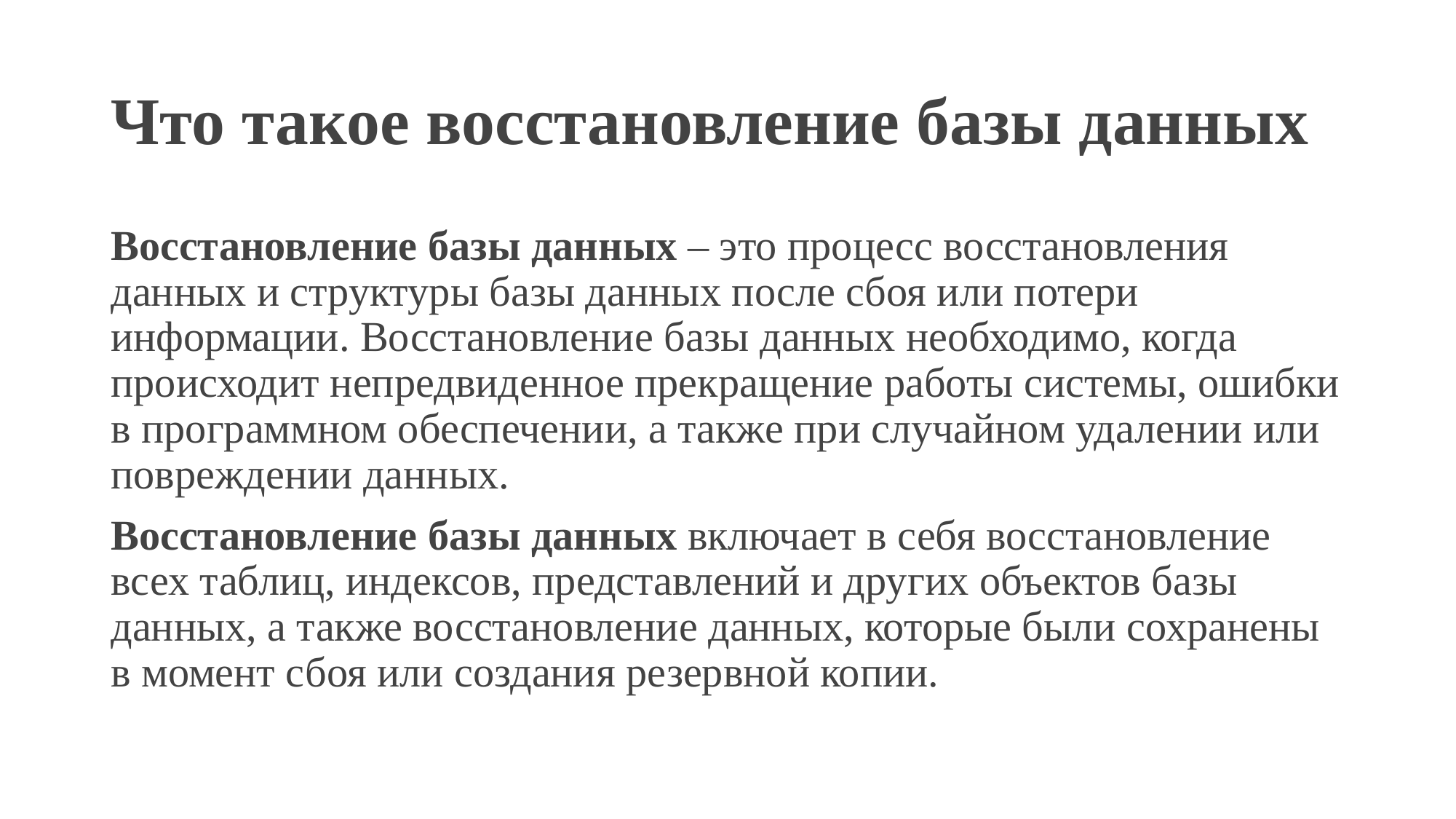

# Что такое восстановление базы данных
Восстановление базы данных – это процесс восстановления данных и структуры базы данных после сбоя или потери информации. Восстановление базы данных необходимо, когда происходит непредвиденное прекращение работы системы, ошибки в программном обеспечении, а также при случайном удалении или повреждении данных.
Восстановление базы данных включает в себя восстановление всех таблиц, индексов, представлений и других объектов базы данных, а также восстановление данных, которые были сохранены в момент сбоя или создания резервной копии.